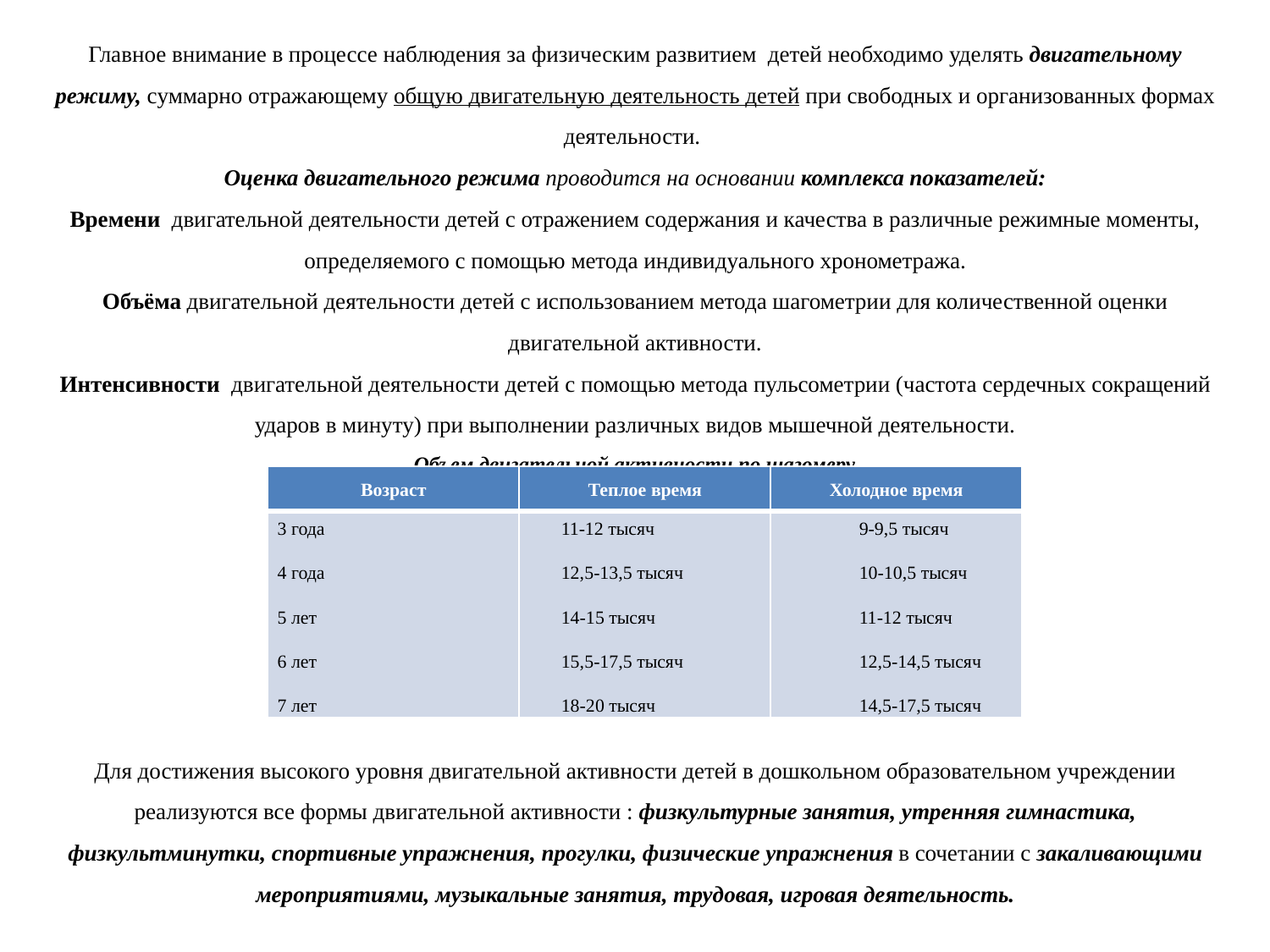

# Главное внимание в процессе наблюдения за физическим развитием  детей необходимо уделять двигательному режиму, суммарно отражающему общую двигательную деятельность детей при свободных и организованных формах деятельности. Оценка двигательного режима проводится на основании комплекса показателей: Времени  двигательной деятельности детей с отражением содержания и качества в различные режимные моменты, определяемого с помощью метода индивидуального хронометража. Объёма двигательной деятельности детей с использованием метода шагометрии для количественной оценки двигательной активности. Интенсивности  двигательной деятельности детей с помощью метода пульсометрии (частота сердечных сокращений ударов в минуту) при выполнении различных видов мышечной деятельности. Объем двигательной активности по шагомеру Для достижения высокого уровня двигательной активности детей в дошкольном образовательном учреждении реализуются все формы двигательной активности : физкультурные занятия, утренняя гимнастика, физкультминутки, спортивные упражнения, прогулки, физические упражнения в сочетании с закаливающими мероприятиями, музыкальные занятия, трудовая, игровая деятельность.
| Возраст | Теплое время | Холодное время |
| --- | --- | --- |
| 3 года 4 года 5 лет 6 лет 7 лет | 11-12 тысяч 12,5-13,5 тысяч 14-15 тысяч 15,5-17,5 тысяч 18-20 тысяч | 9-9,5 тысяч 10-10,5 тысяч 11-12 тысяч 12,5-14,5 тысяч 14,5-17,5 тысяч |